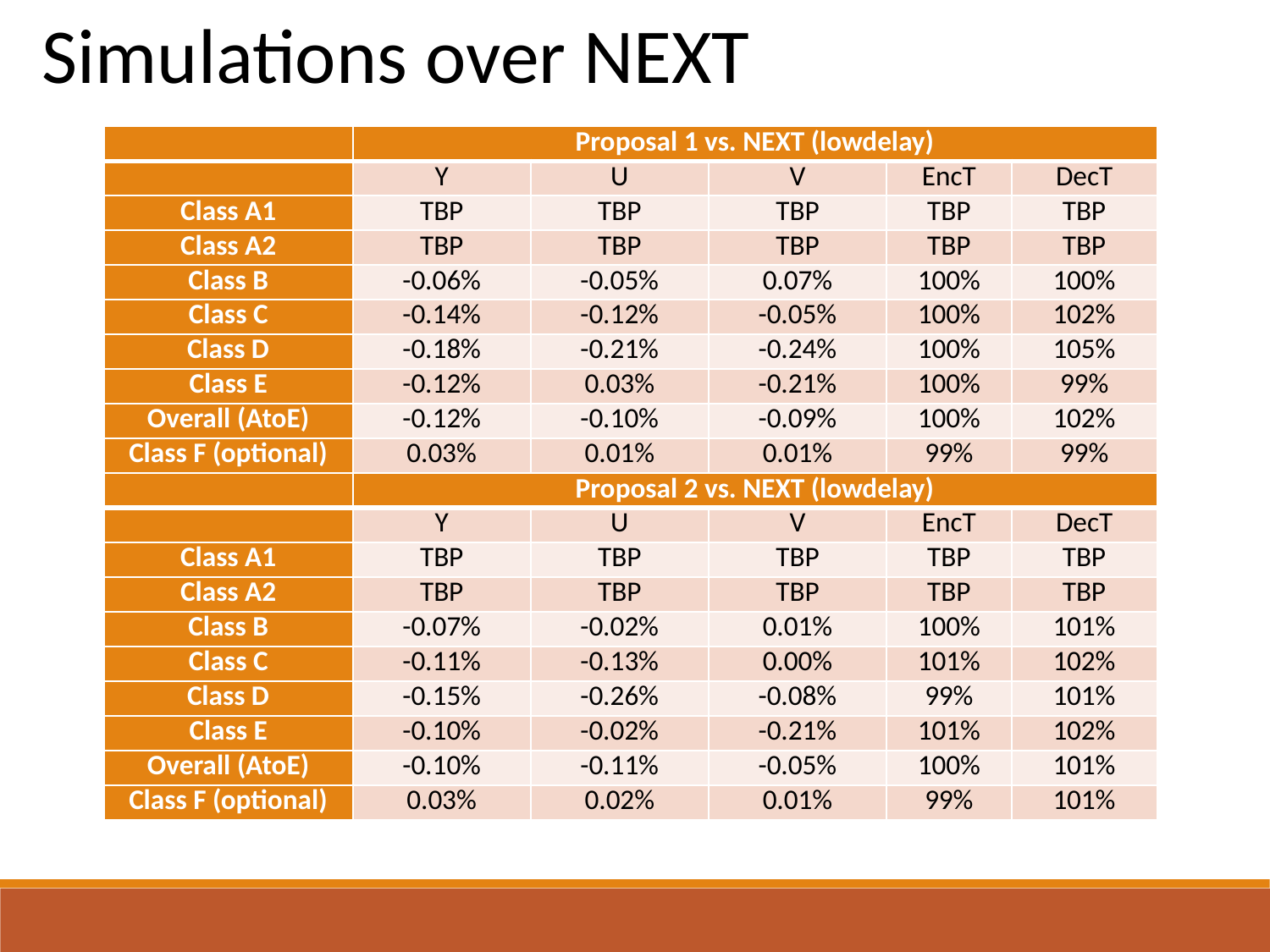

Simulations over NEXT
|  | Proposal 1 vs. NEXT (lowdelay) |  |  |  |  |
| --- | --- | --- | --- | --- | --- |
|  | Y | U | V | EncT | DecT |
| Class A1 | TBP | TBP | TBP | TBP | TBP |
| Class A2 | TBP | TBP | TBP | TBP | TBP |
| Class B | -0.06% | -0.05% | 0.07% | 100% | 100% |
| Class C | -0.14% | -0.12% | -0.05% | 100% | 102% |
| Class D | -0.18% | -0.21% | -0.24% | 100% | 105% |
| Class E | -0.12% | 0.03% | -0.21% | 100% | 99% |
| Overall (AtoE) | -0.12% | -0.10% | -0.09% | 100% | 102% |
| Class F (optional) | 0.03% | 0.01% | 0.01% | 99% | 99% |
Proposal for quadtree is implemented on NEXT
|  | Proposal 2 vs. NEXT (lowdelay) |  |  |  |  |
| --- | --- | --- | --- | --- | --- |
|  | Y | U | V | EncT | DecT |
| Class A1 | TBP | TBP | TBP | TBP | TBP |
| Class A2 | TBP | TBP | TBP | TBP | TBP |
| Class B | -0.07% | -0.02% | 0.01% | 100% | 101% |
| Class C | -0.11% | -0.13% | 0.00% | 101% | 102% |
| Class D | -0.15% | -0.26% | -0.08% | 99% | 101% |
| Class E | -0.10% | -0.02% | -0.21% | 101% | 102% |
| Overall (AtoE) | -0.10% | -0.11% | -0.05% | 100% | 101% |
| Class F (optional) | 0.03% | 0.02% | 0.01% | 99% | 101% |